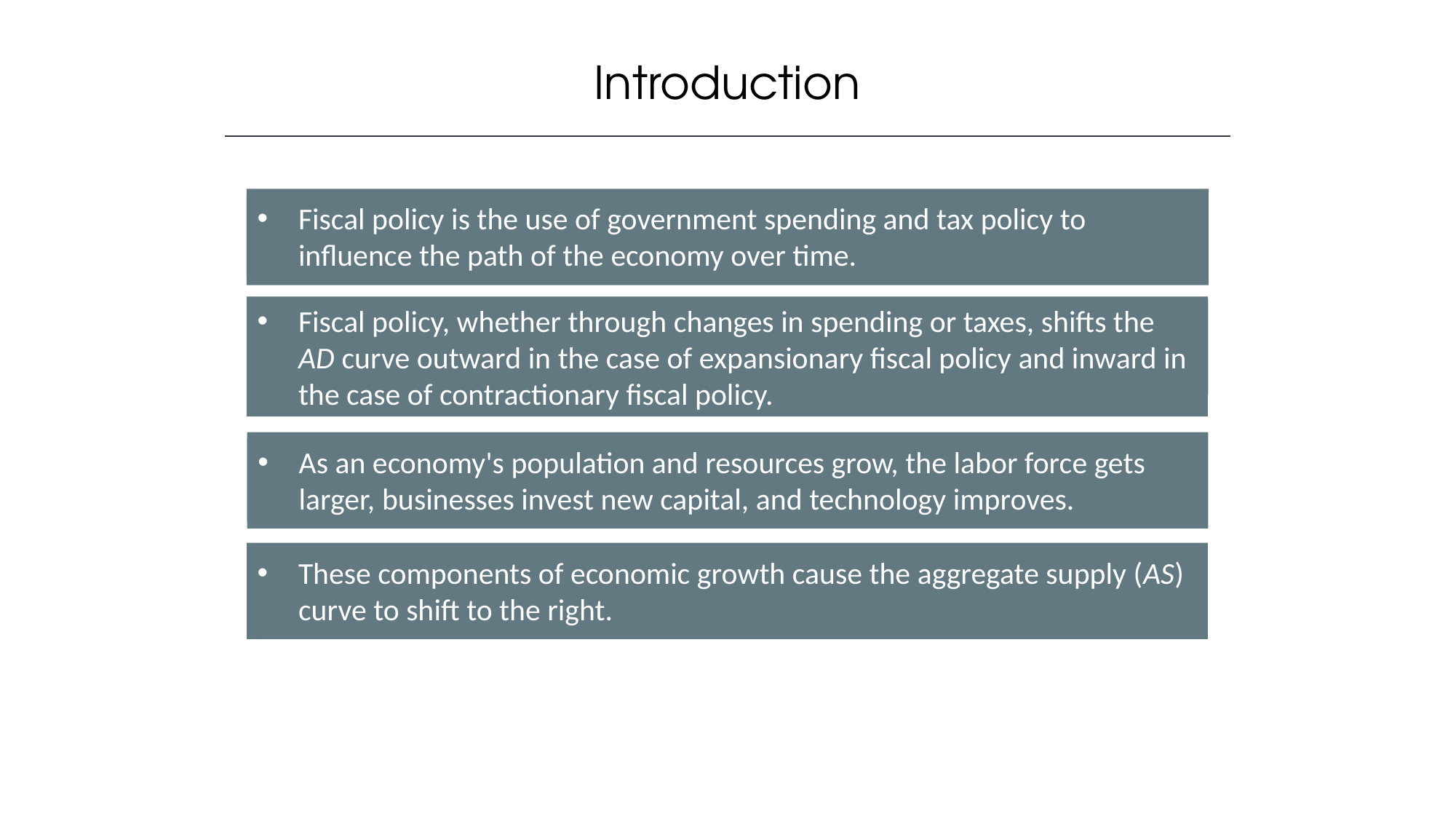

Introduction

Fiscal policy is the use of government spending and tax policy to influence the path of the economy over time.
Fiscal policy, whether through changes in spending or taxes, shifts the AD curve outward in the case of expansionary fiscal policy and inward in the case of contractionary fiscal policy.

As an economy's population and resources grow, the labor force gets larger, businesses invest new capital, and technology improves.

These components of economic growth cause the aggregate supply (AS) curve to shift to the right.